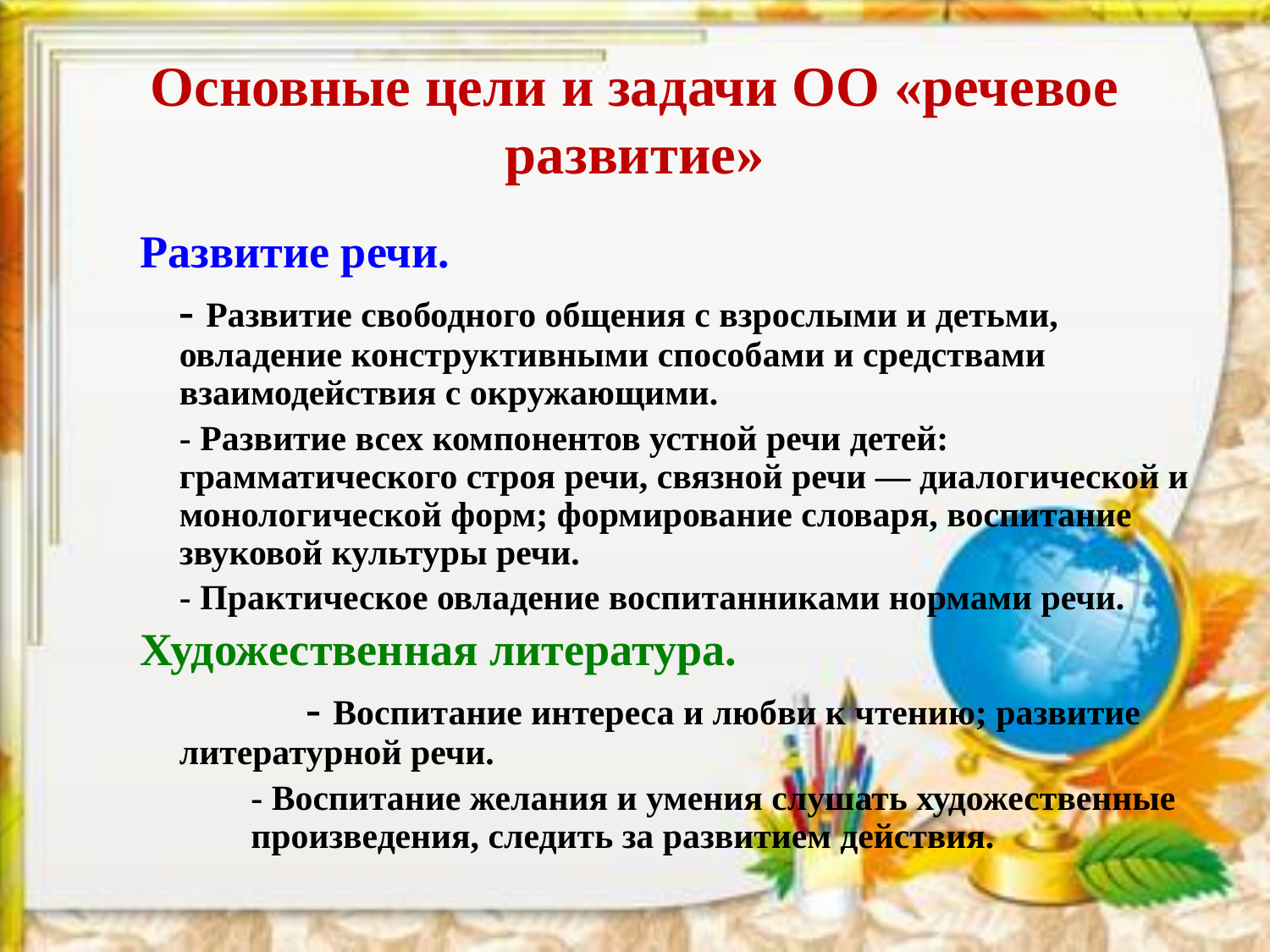

# Основные цели и задачи ОО «речевое развитие»
Развитие речи.
	- Развитие свободного общения с взрослыми и детьми, овладение конструктивными способами и средствами взаимодействия с окружающими.
	- Развитие всех компонентов устной речи детей: грамматического строя речи, связной речи — диалогической и монологической форм; формирование словаря, воспитание звуковой культуры речи.
	- Практическое овладение воспитанниками нормами речи.
Художественная литература.
		- Воспитание интереса и любви к чтению; развитие литературной речи.
		- Воспитание желания и умения слушать художественные    	произведения, следить за развитием действия.